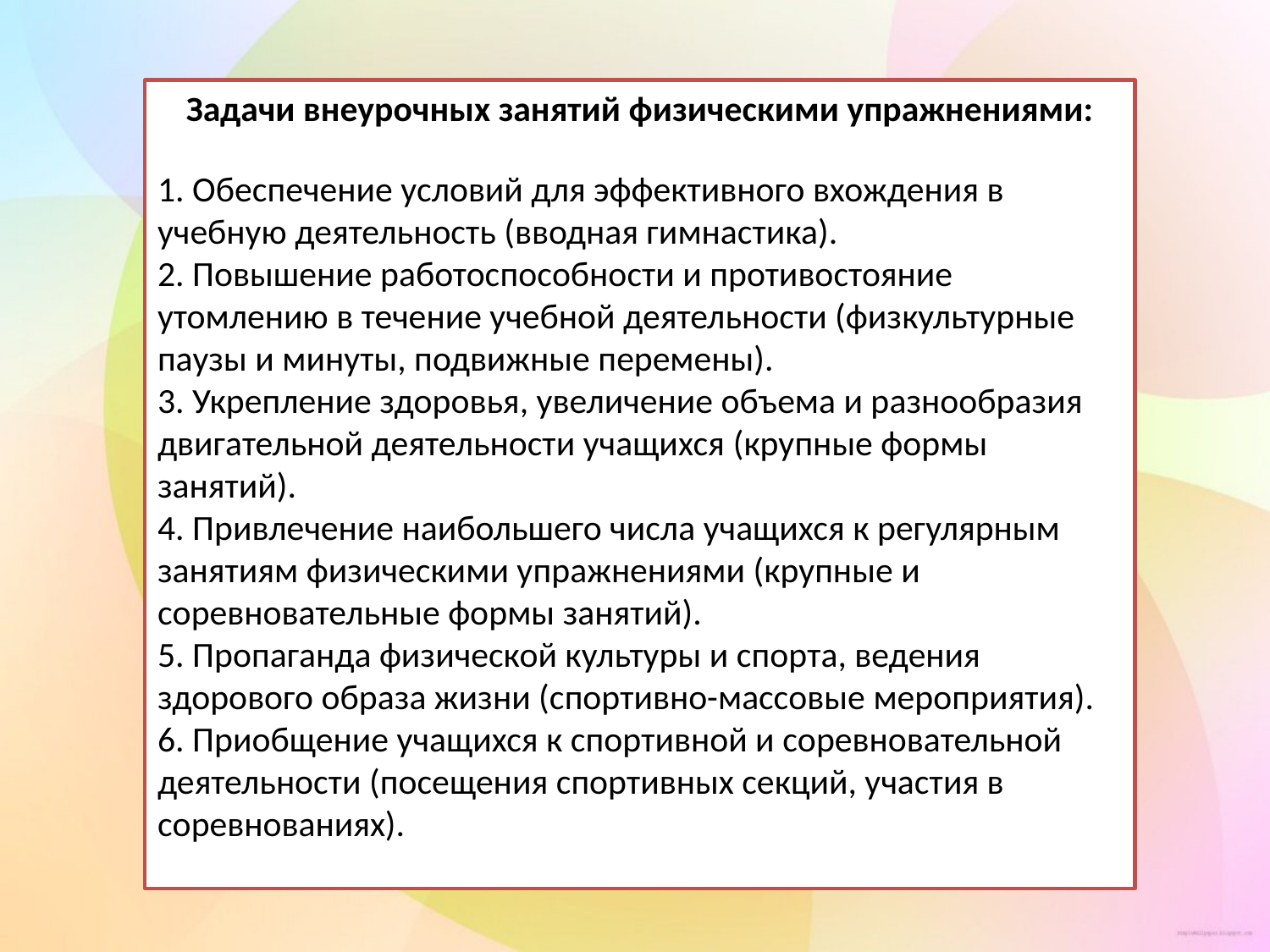

Задачи внеурочных занятий физическими упражнениями:

1. Обеспечение условий для эффективного вхождения в учебную деятельность (вводная гимнастика).
2. Повышение работоспособности и противостояние утомлению в течение учебной деятельности (физкультурные паузы и минуты, подвижные перемены).
3. Укрепление здоровья, увеличение объема и разнообразия двигательной деятельности учащихся (крупные формы занятий).
4. Привлечение наибольшего числа учащихся к регулярным занятиям физическими упражнениями (крупные и соревновательные формы занятий).
5. Пропаганда физической культуры и спорта, ведения здорового образа жизни (спортивно-массовые мероприятия).
6. Приобщение учащихся к спортивной и соревновательной деятельности (посещения спортивных секций, участия в соревнованиях).